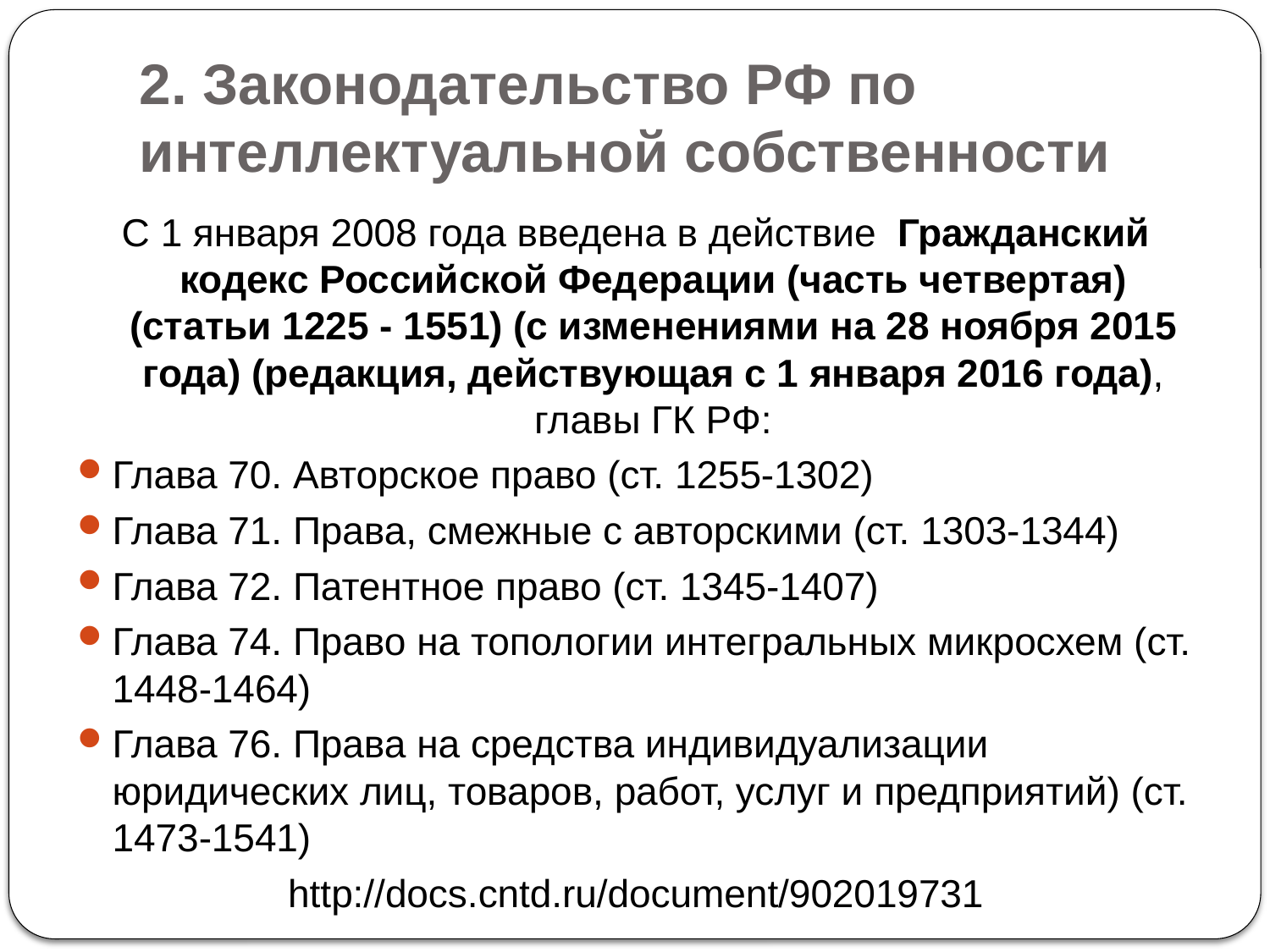

# 2. Законодательство РФ по интеллектуальной собственности
С 1 января 2008 года введена в действие  Гражданский кодекс Российской Федерации (часть четвертая) (статьи 1225 - 1551) (с изменениями на 28 ноября 2015 года) (редакция, действующая с 1 января 2016 года), главы ГК РФ:
Глава 70. Авторское право (ст. 1255-1302)
Глава 71. Права, смежные с авторскими (ст. 1303-1344)
Глава 72. Патентное право (ст. 1345-1407)
Глава 74. Право на топологии интегральных микросхем (ст. 1448-1464)
Глава 76. Права на средства индивидуализации юридических лиц, товаров, работ, услуг и предприятий) (ст. 1473-1541)
http://docs.cntd.ru/document/902019731